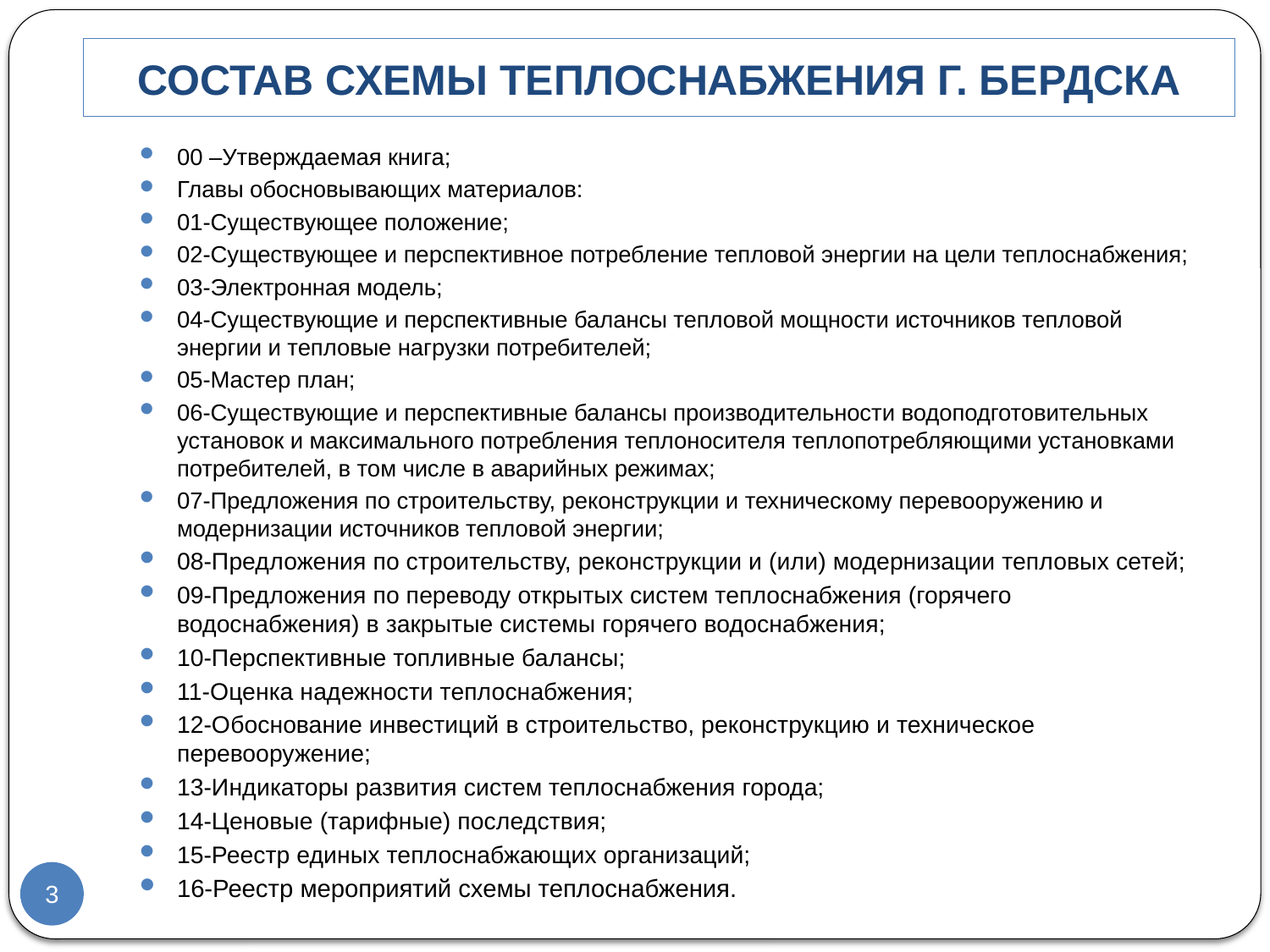

# Состав схемы теплоснабжения г. Бердска
00 –Утверждаемая книга;
Главы обосновывающих материалов:
01-Существующее положение;
02-Существующее и перспективное потребление тепловой энергии на цели теплоснабжения;
03-Электронная модель;
04-Существующие и перспективные балансы тепловой мощности источников тепловой энергии и тепловые нагрузки потребителей;
05-Мастер план;
06-Существующие и перспективные балансы производительности водоподготовительных установок и максимального потребления теплоносителя теплопотребляющими установками потребителей, в том числе в аварийных режимах;
07-Предложения по строительству, реконструкции и техническому перевооружению и модернизации источников тепловой энергии;
08-Предложения по строительству, реконструкции и (или) модернизации тепловых сетей;
09-Предложения по переводу открытых систем теплоснабжения (горячего водоснабжения) в закрытые системы горячего водоснабжения;
10-Перспективные топливные балансы;
11-Оценка надежности теплоснабжения;
12-Обоснование инвестиций в строительство, реконструкцию и техническое перевооружение;
13-Индикаторы развития систем теплоснабжения города;
14-Ценовые (тарифные) последствия;
15-Реестр единых теплоснабжающих организаций;
16-Реестр мероприятий схемы теплоснабжения.

3